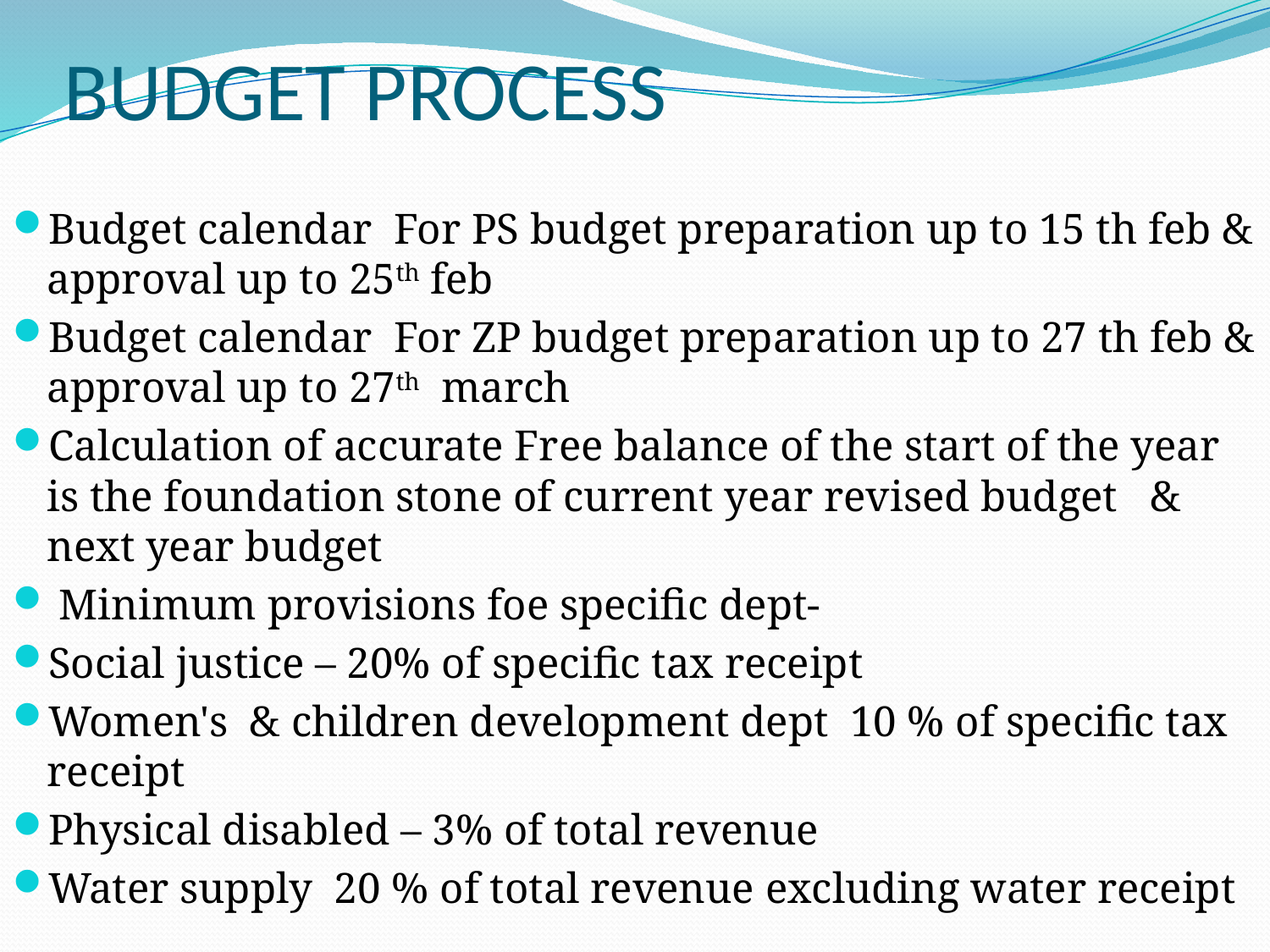

# BUDGET PROCESS

Budget calendar  For PS budget preparation up to 15 th feb & approval up to 25th feb
Budget calendar  For ZP budget preparation up to 27 th feb & approval up to 27th  march
Calculation of accurate Free balance of the start of the year is the foundation stone of current year revised budget   & next year budget
 Minimum provisions foe specific dept-
Social justice – 20% of specific tax receipt
Women's  & children development dept  10 % of specific tax receipt
Physical disabled – 3% of total revenue
Water supply  20 % of total revenue excluding water receipt